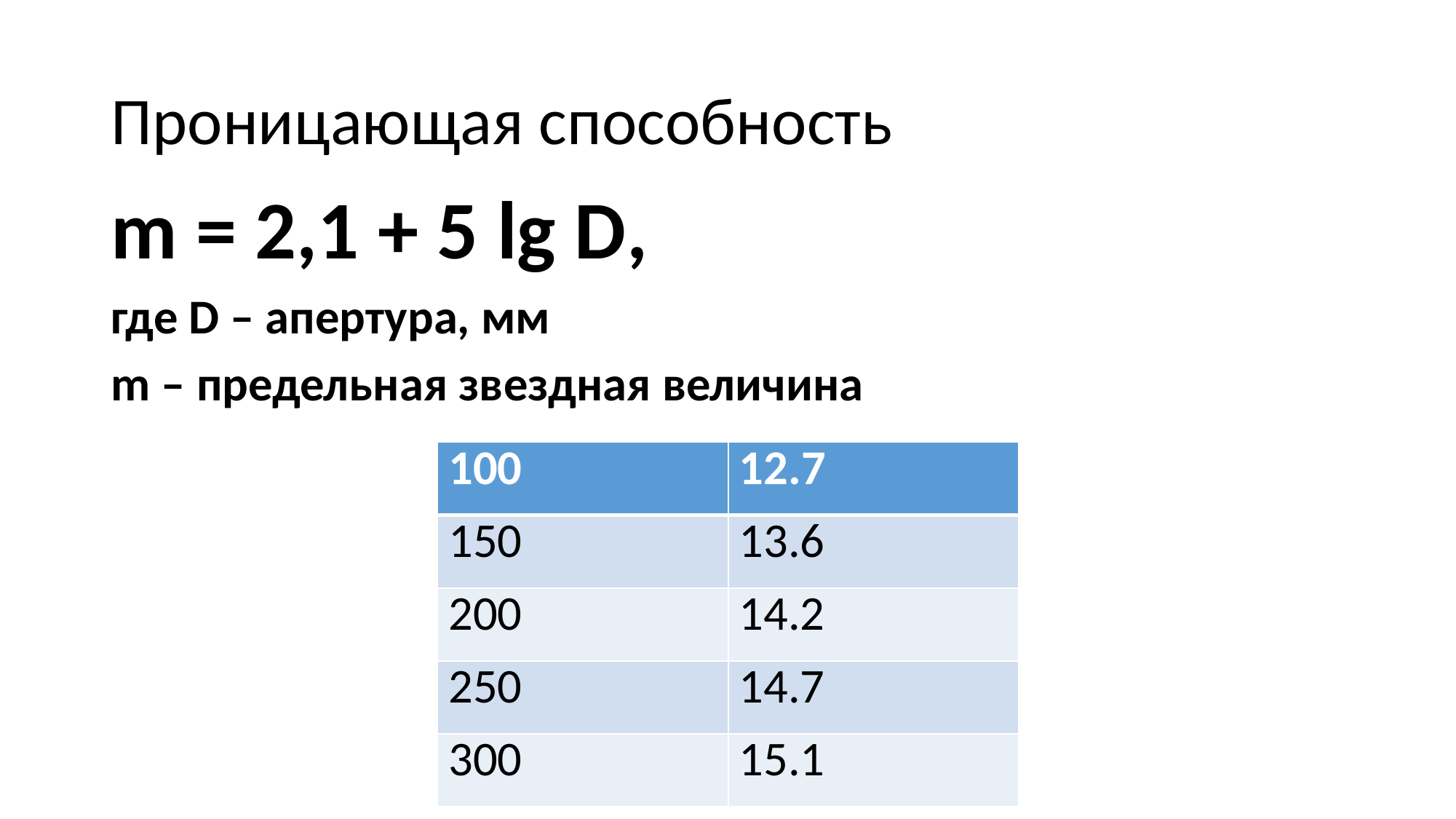

# Проницающая способность
m = 2,1 + 5 lg D,
где D – апертура, мм
m – предельная звездная величина
| 100 | 12.7 |
| --- | --- |
| 150 | 13.6 |
| 200 | 14.2 |
| 250 | 14.7 |
| 300 | 15.1 |